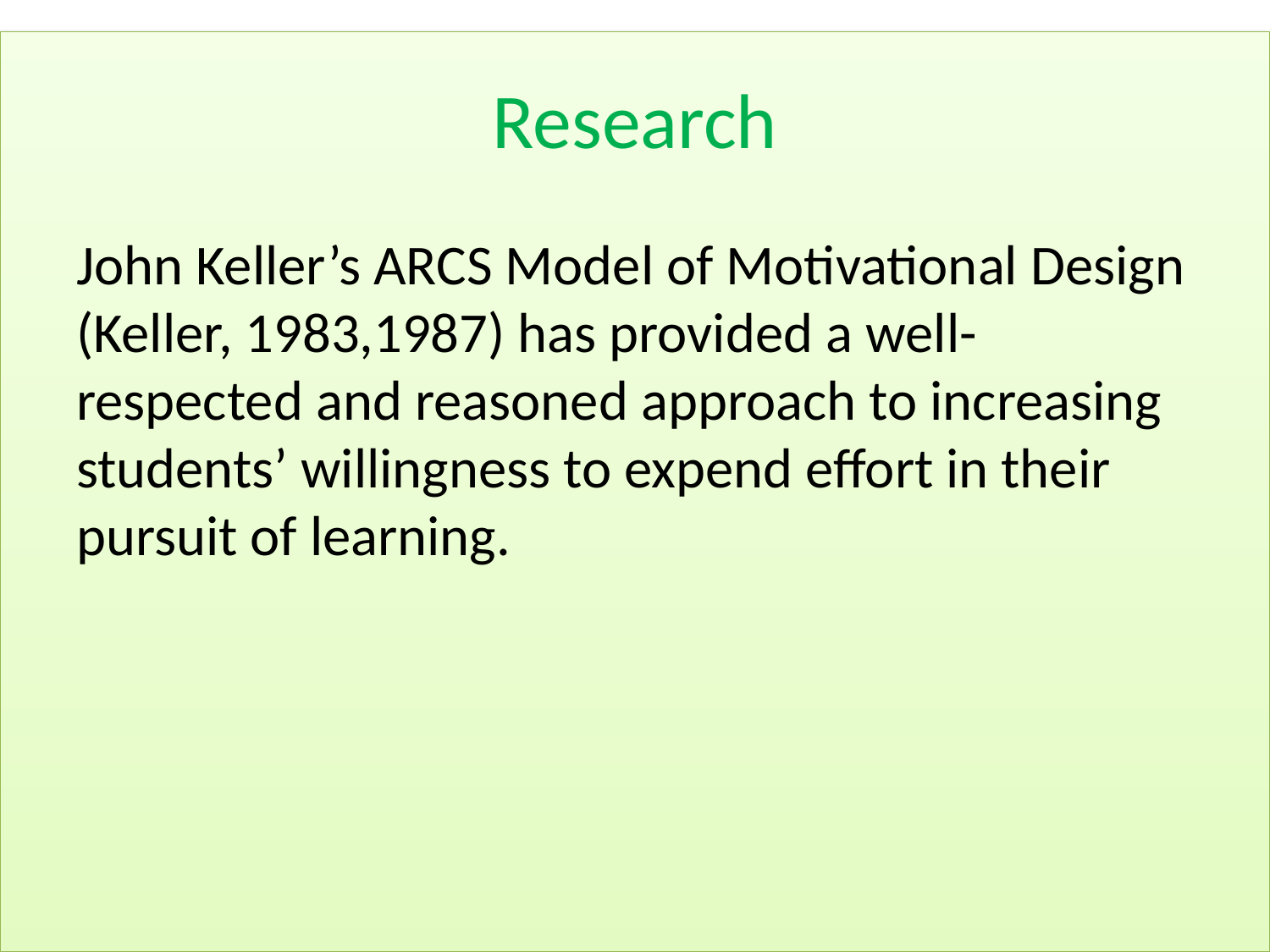

# Research
John Keller’s ARCS Model of Motivational Design (Keller, 1983,1987) has provided a well-respected and reasoned approach to increasing students’ willingness to expend effort in their pursuit of learning.